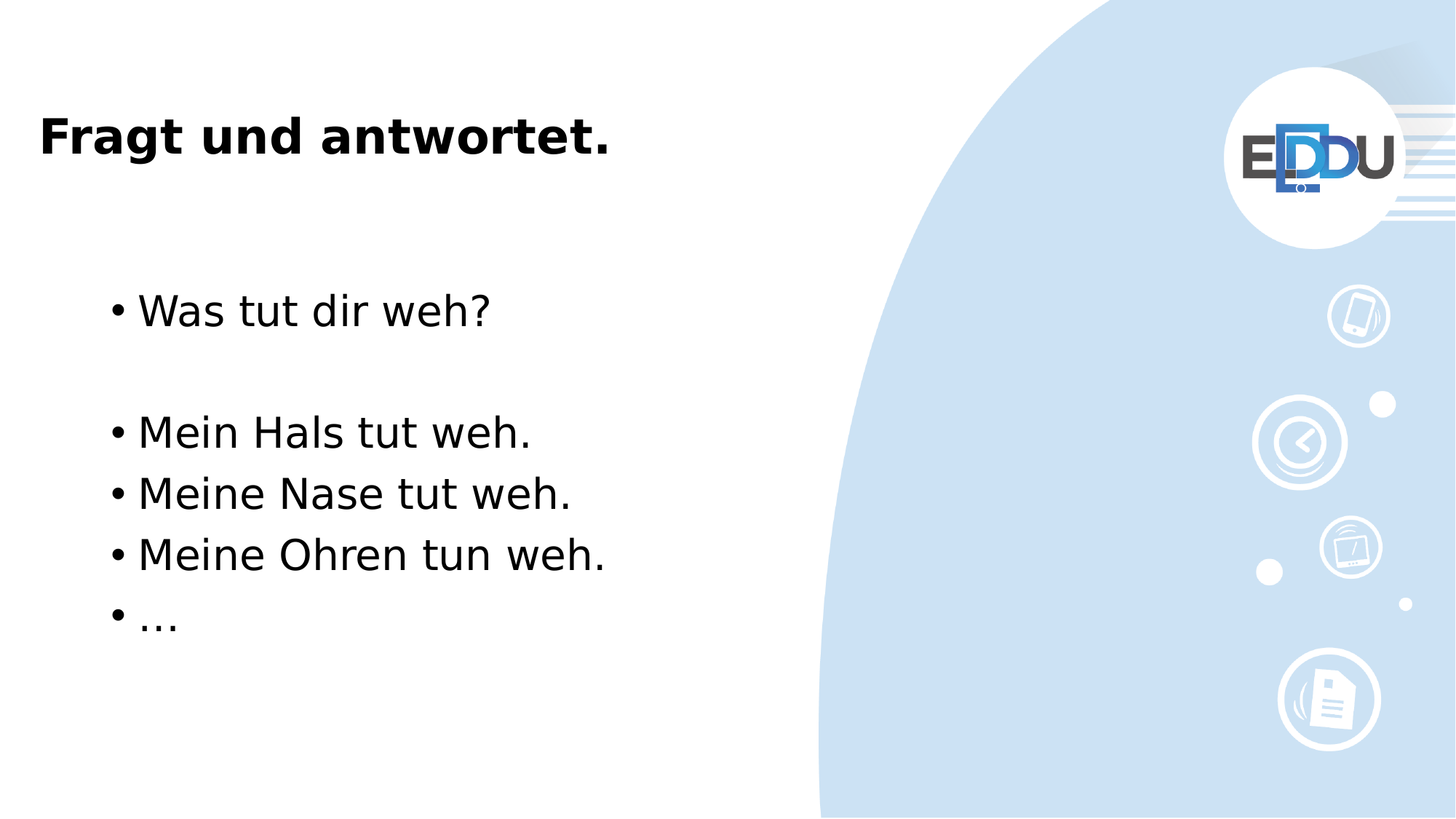

# Fragt und antwortet.

Was tut dir weh?

Mein Hals tut weh.
Meine Nase tut weh.
Meine Ohren tun weh.
…